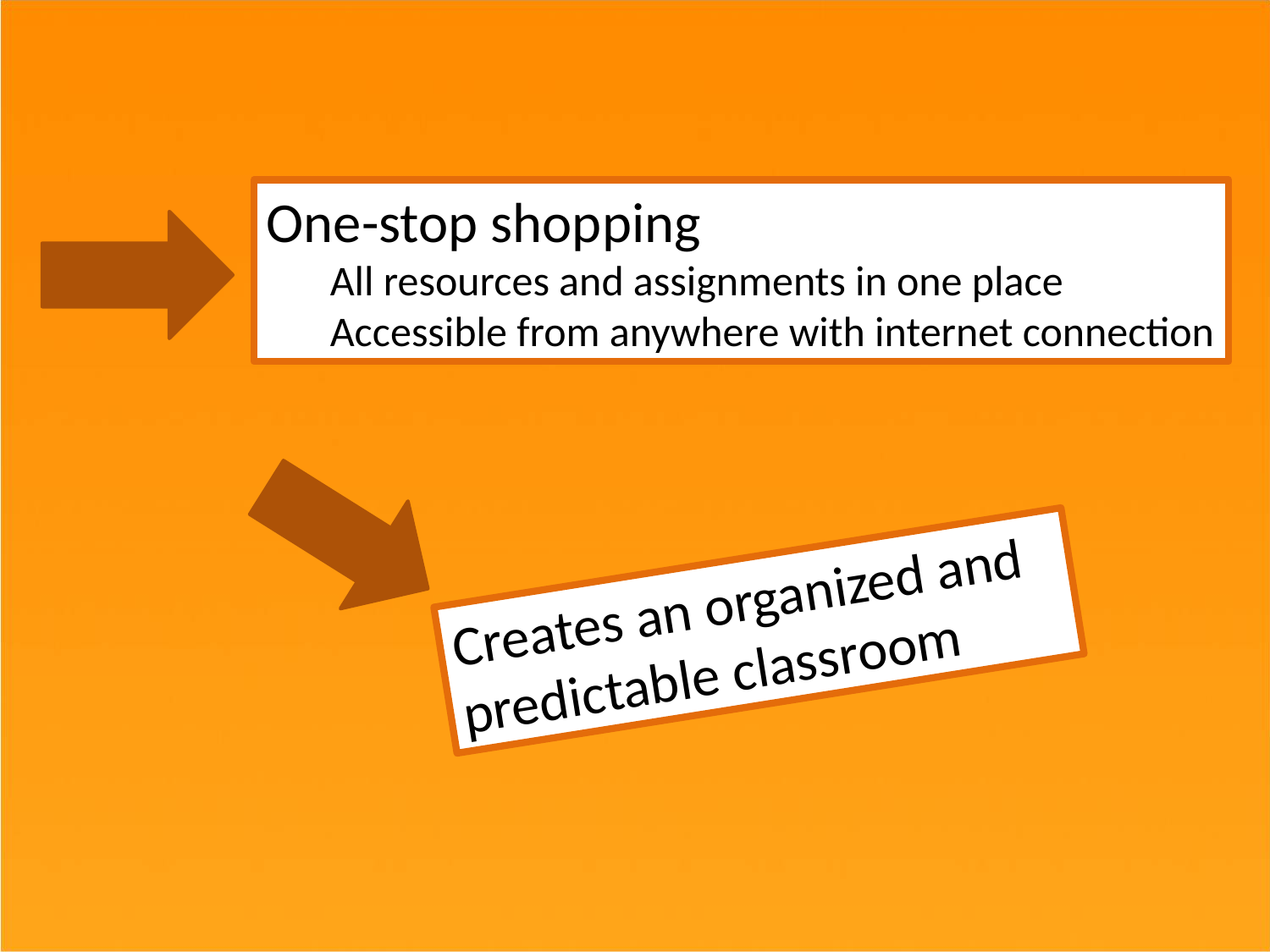

One-stop shopping
All resources and assignments in one place
Accessible from anywhere with internet connection

Creates an organized and predictable classroom